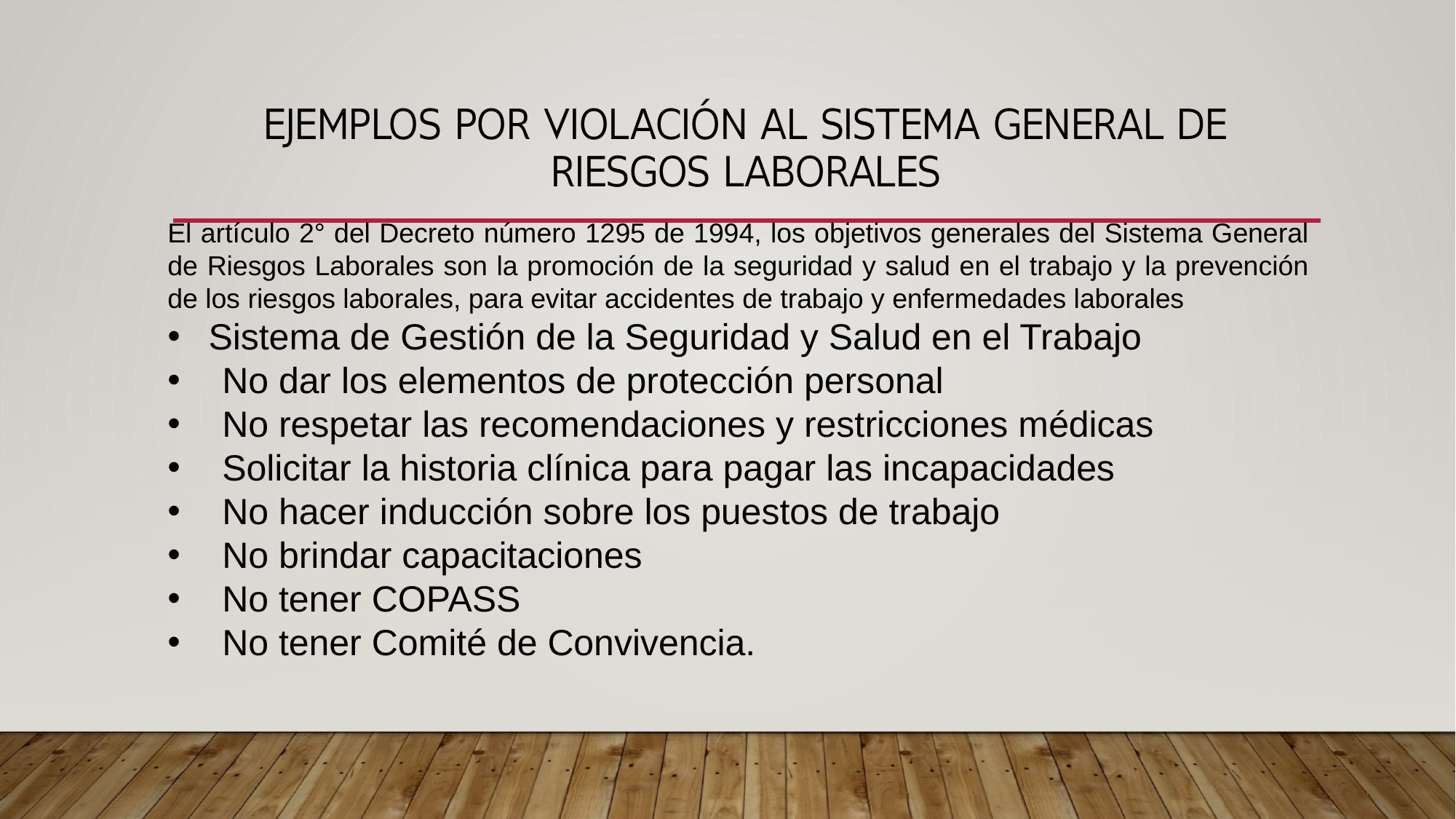

# EJEMPLOS POR VIOLACIÓN al sistema general de riesgos laborales
El artículo 2° del Decreto número 1295 de 1994, los objetivos generales del Sistema General de Riesgos Laborales son la promoción de la seguridad y salud en el trabajo y la prevención de los riesgos laborales, para evitar accidentes de trabajo y enfermedades laborales
Sistema de Gestión de la Seguridad y Salud en el Trabajo
No dar los elementos de protección personal
No respetar las recomendaciones y restricciones médicas
Solicitar la historia clínica para pagar las incapacidades
No hacer inducción sobre los puestos de trabajo
No brindar capacitaciones
No tener COPASS
No tener Comité de Convivencia.